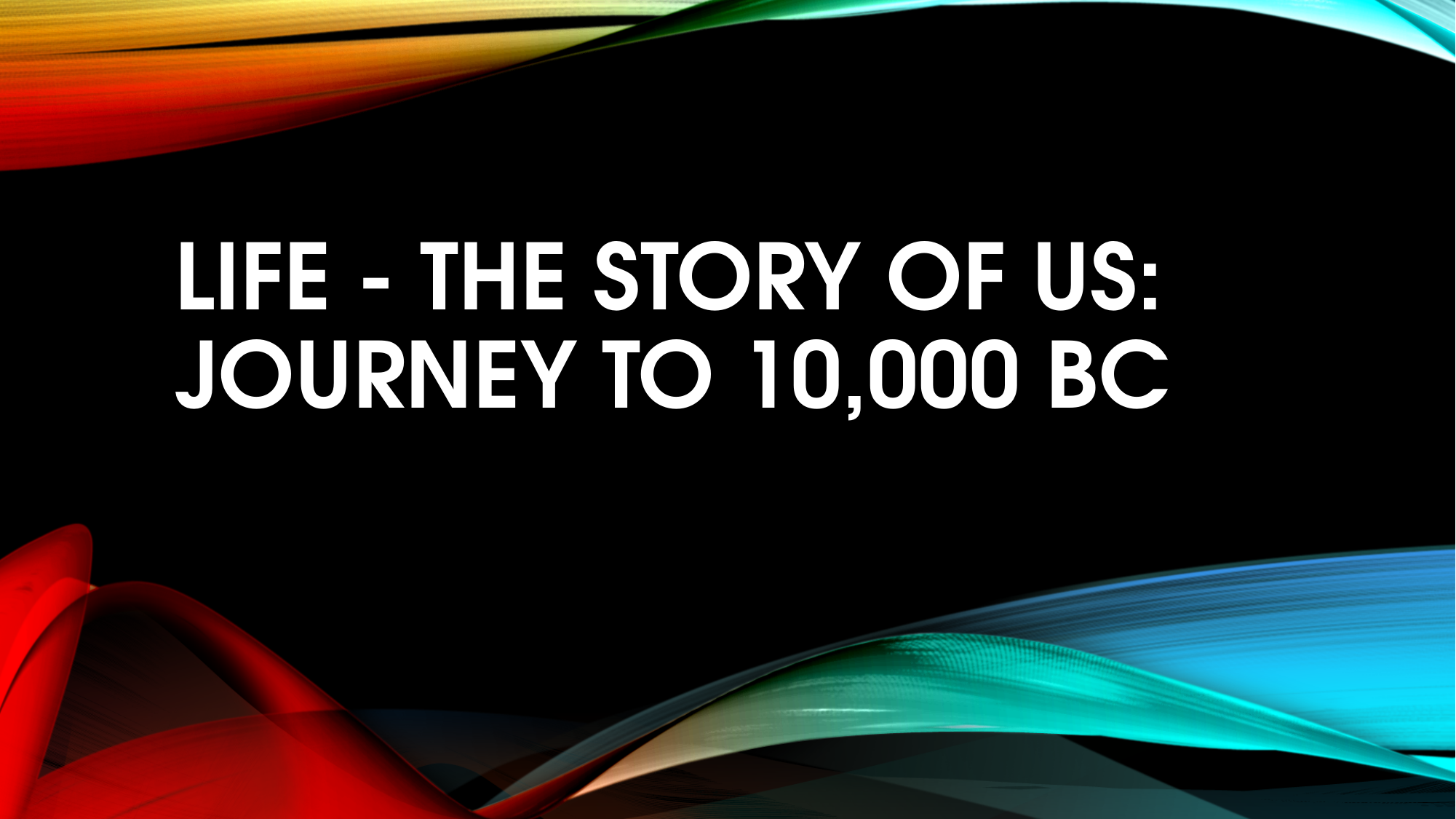

# Life - The Story of Us: Journey to 10,000 BC